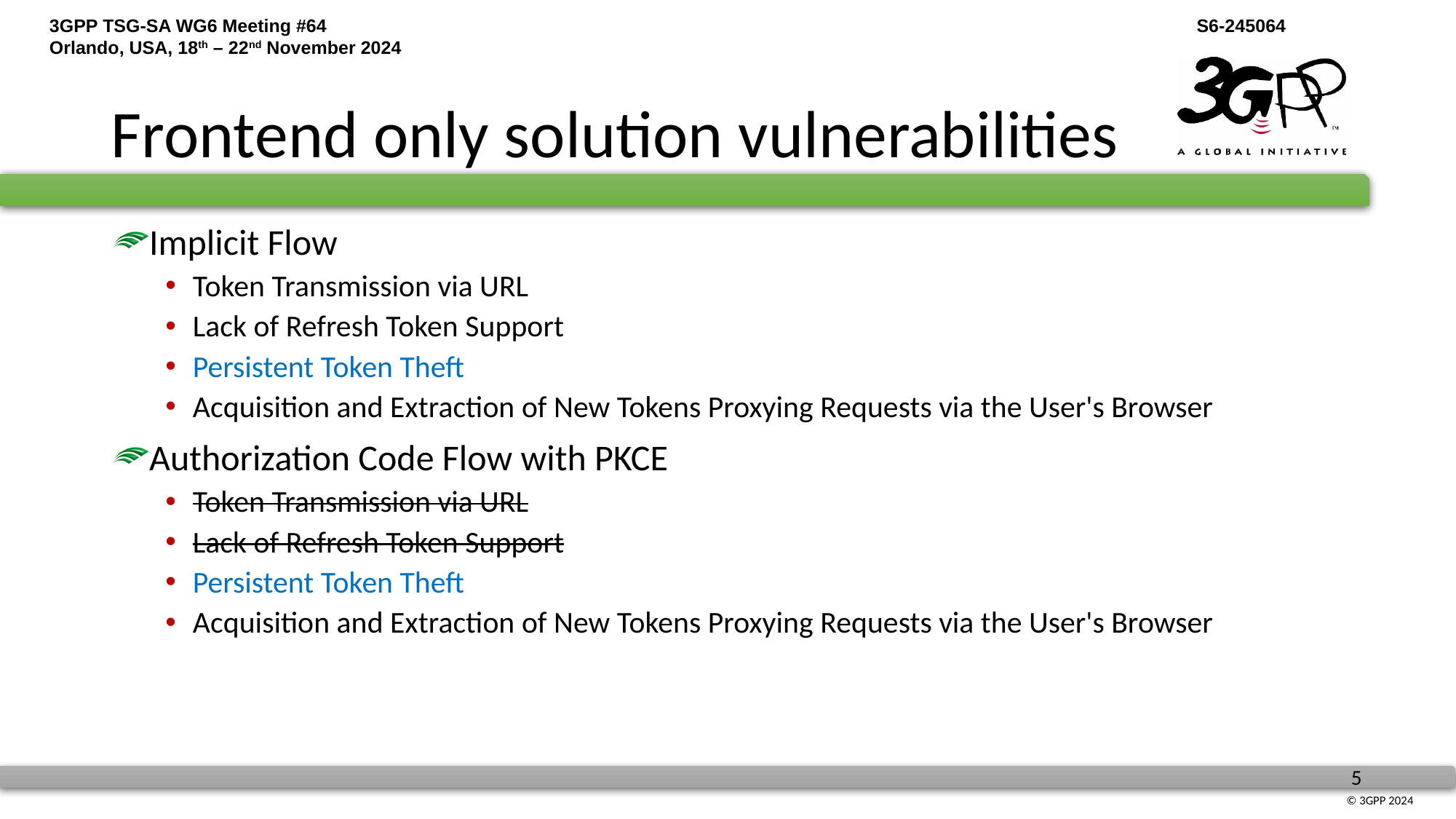

# Frontend only solution vulnerabilities
Implicit Flow
Token Transmission via URL
Lack of Refresh Token Support
Persistent Token Theft
Acquisition and Extraction of New Tokens Proxying Requests via the User's Browser
Authorization Code Flow with PKCE
Token Transmission via URL
Lack of Refresh Token Support
Persistent Token Theft
Acquisition and Extraction of New Tokens Proxying Requests via the User's Browser